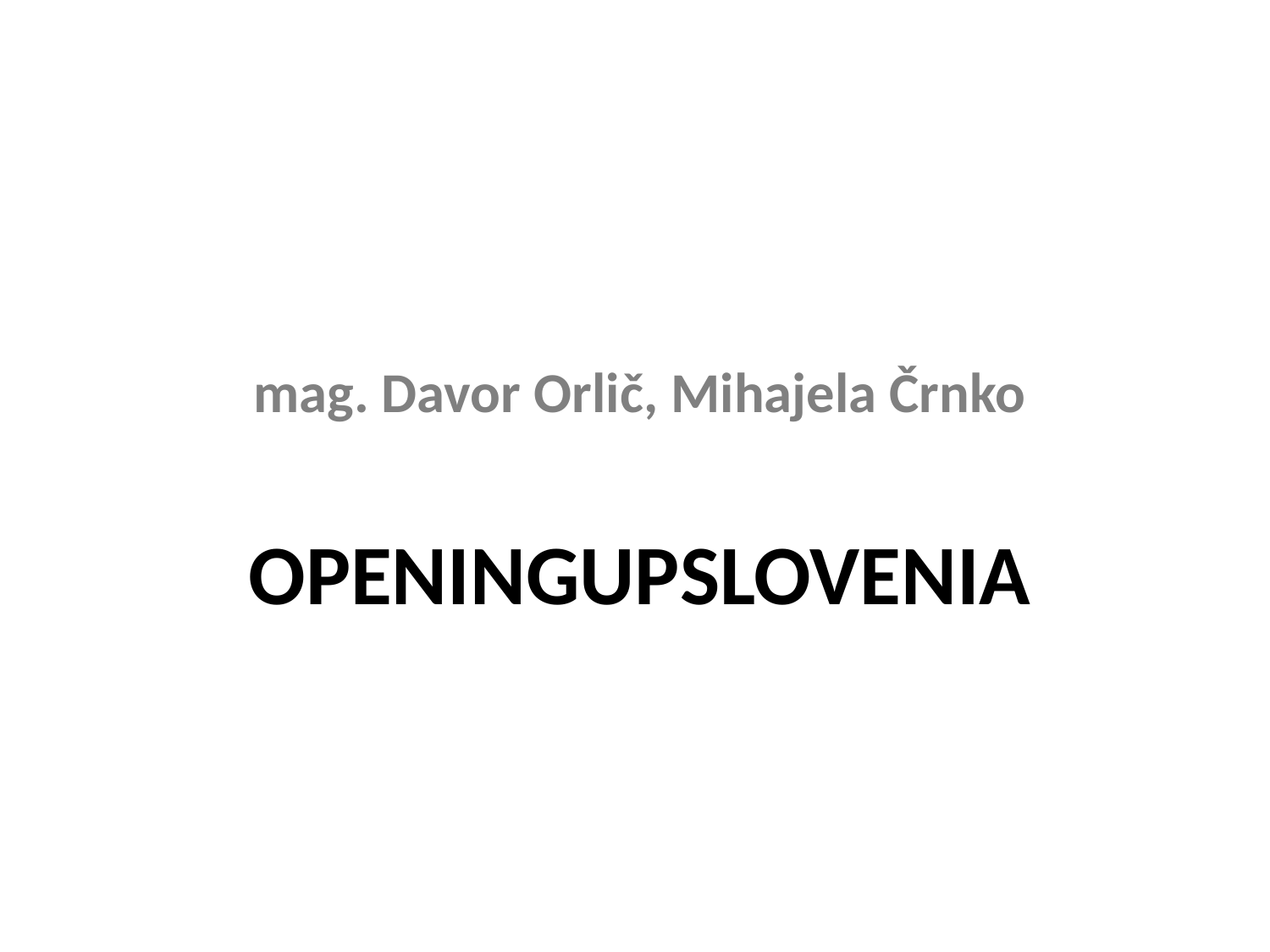

mag. Davor Orlič, Mihajela Črnko
# OpeningUpSLOVENIA